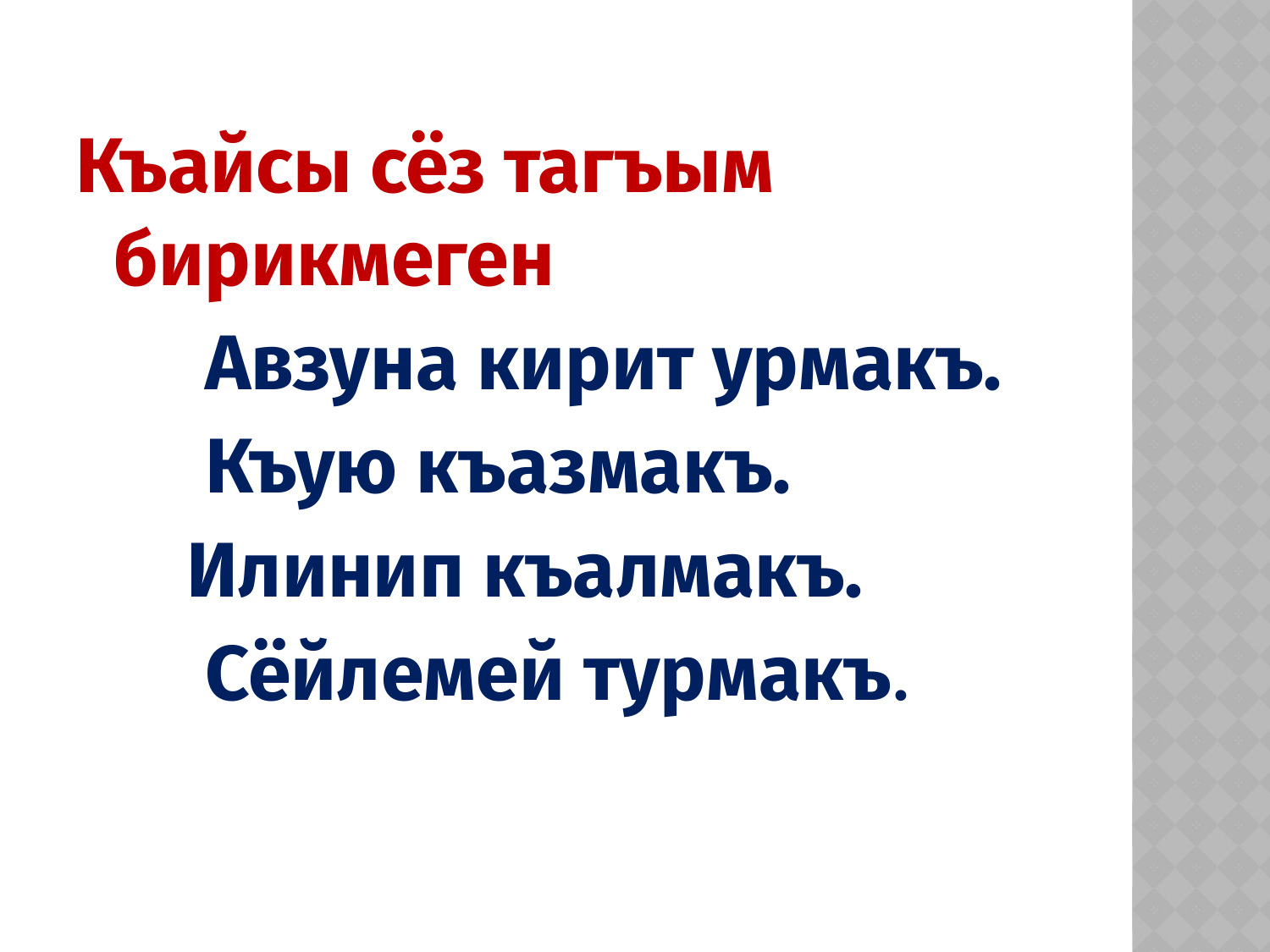

Къайсы сёз тагъым бирикмеген
       Авзуна кирит урмакъ.
       Къую къазмакъ.
      Илинип къалмакъ.
       Сёйлемей турмакъ.